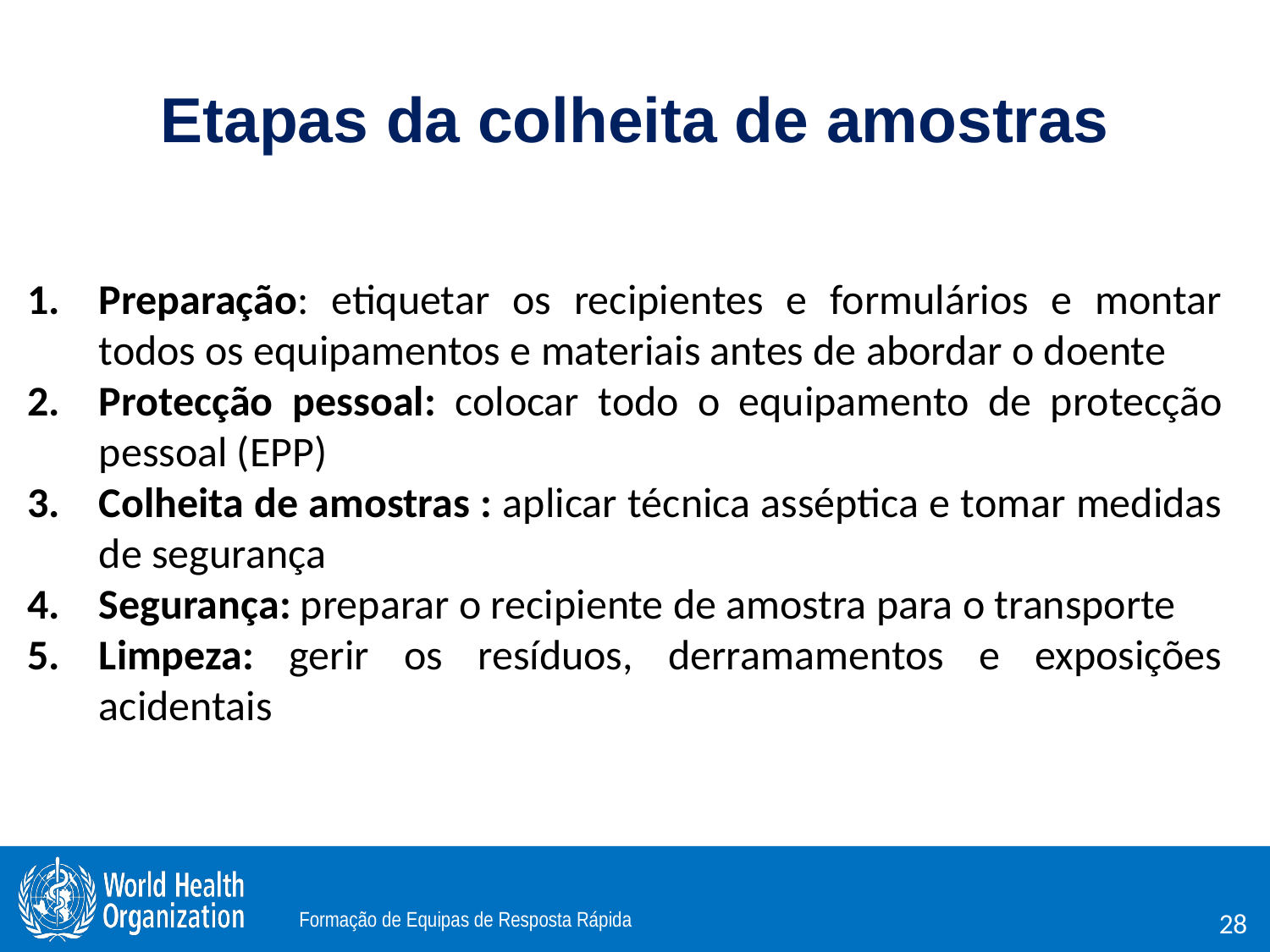

# Etapas da colheita de amostras
Preparação: etiquetar os recipientes e formulários e montar todos os equipamentos e materiais antes de abordar o doente
Protecção pessoal: colocar todo o equipamento de protecção pessoal (EPP)
Colheita de amostras : aplicar técnica asséptica e tomar medidas de segurança
Segurança: preparar o recipiente de amostra para o transporte
Limpeza: gerir os resíduos, derramamentos e exposições acidentais